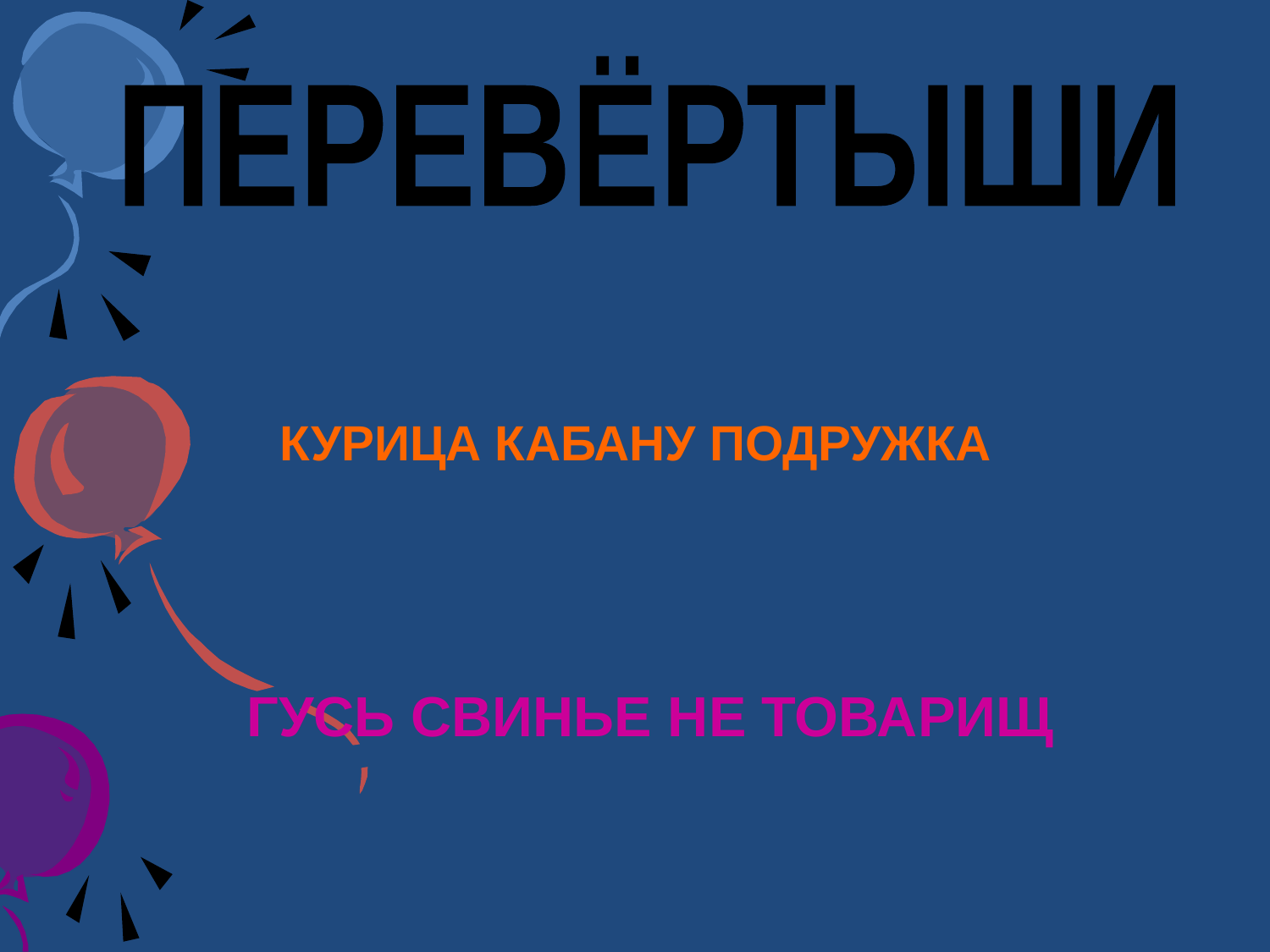

ПЕРЕВЁРТЫШИ

КУРИЦА КАБАНУ ПОДРУЖКА

ГУСЬ СВИНЬЕ НЕ ТОВАРИЩ